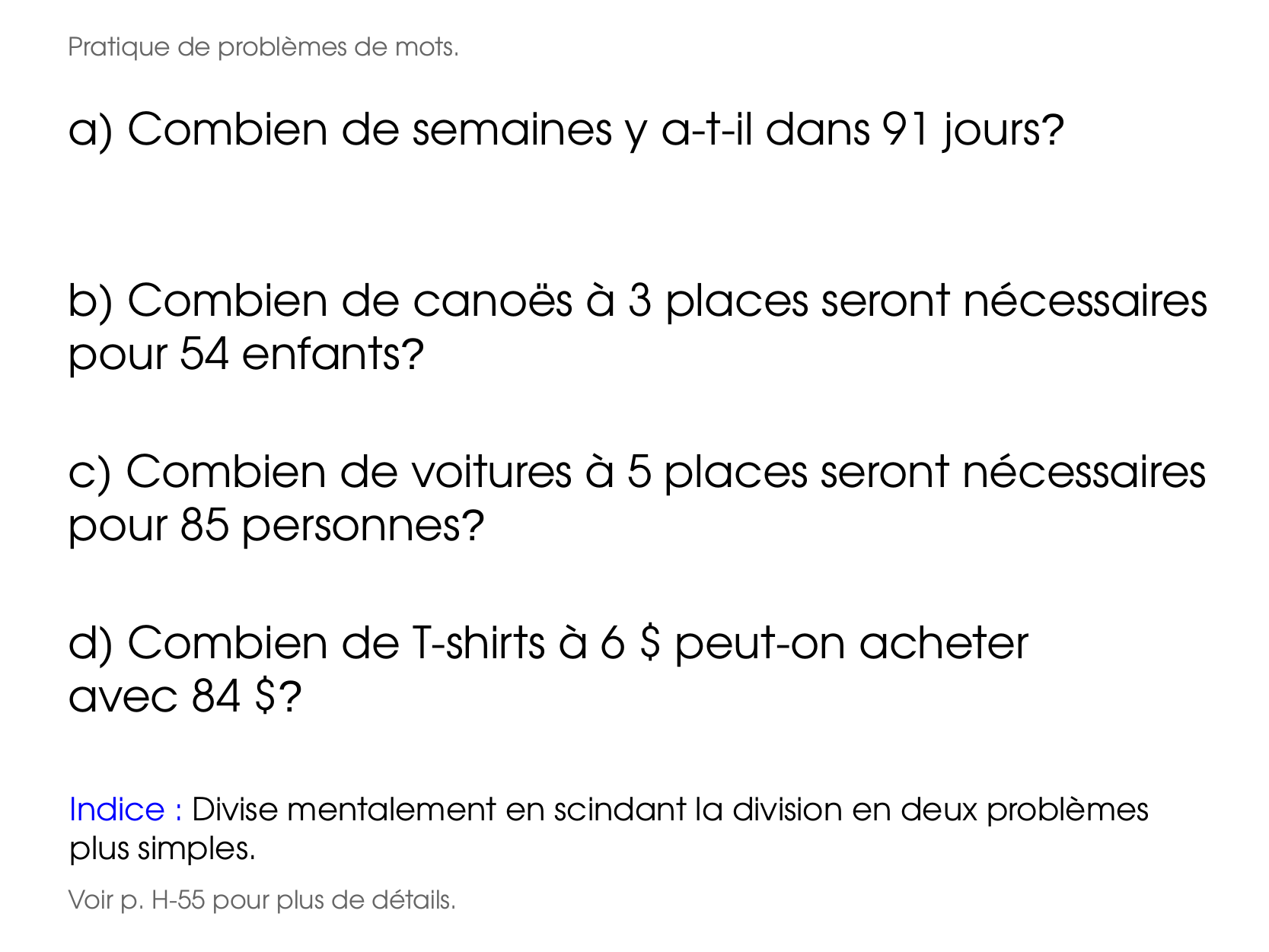

Pratique de problèmes de mots.
a) Combien de semaines y a-t-il dans 91 jours?
b) Combien de canoës à 3 places seront nécessaires pour 54 enfants?
c) Combien de voitures à 5 places seront nécessaires pour 85 personnes?
d) Combien de T-shirts à 6 $ peut-on acheter avec 84 $?
Indice : Divise mentalement en scindant la division en deux problèmes plus simples.
Voir p. H-55 pour plus de détails.